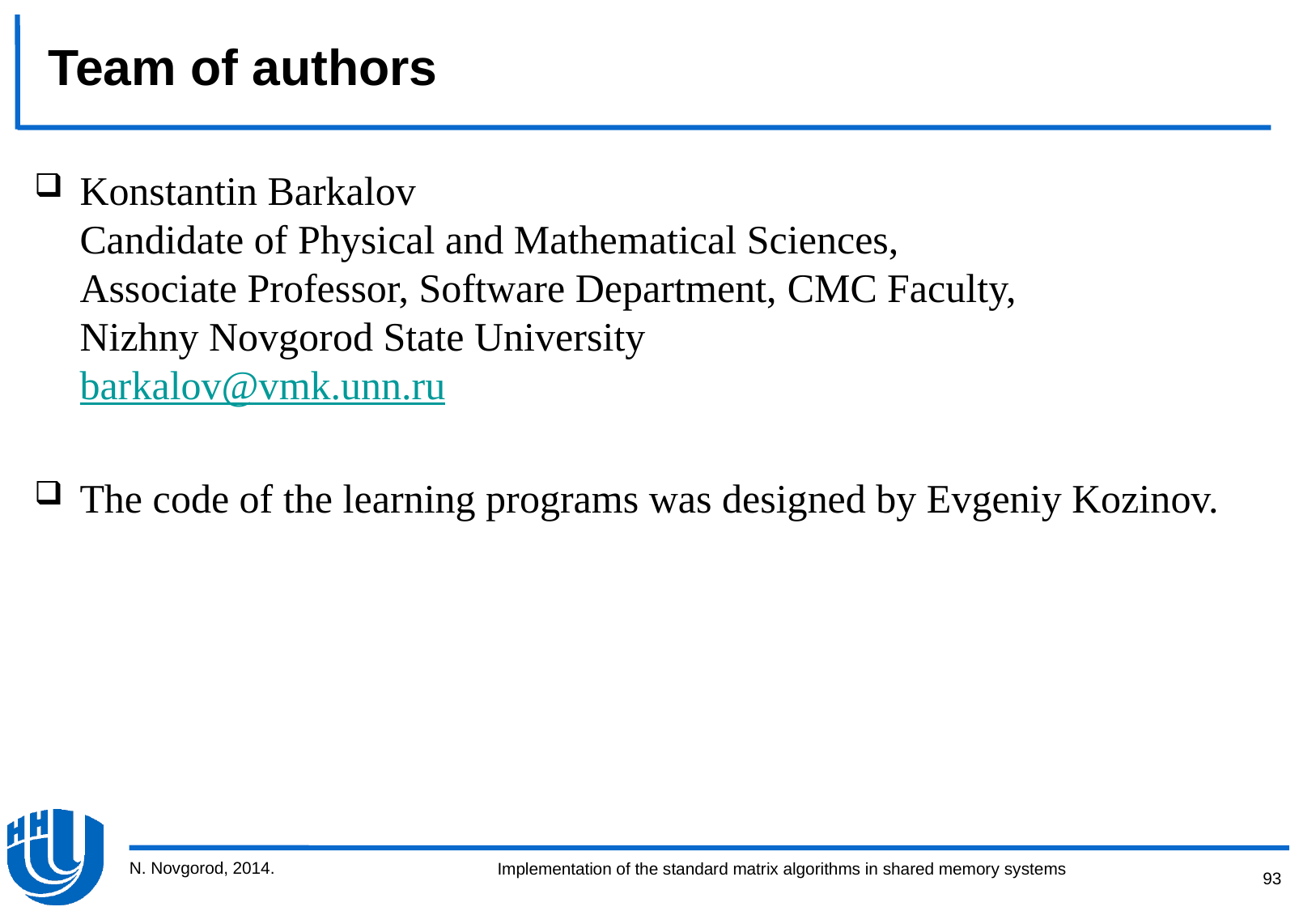

# Team of authors
Konstantin Barkalov
Candidate of Physical and Mathematical Sciences,
Associate Professor, Software Department, CMC Faculty,
Nizhny Novgorod State University
barkalov@vmk.unn.ru

The code of the learning programs was designed by Evgeniy Kozinov.
N. Novgorod, 2014.
93
Implementation of the standard matrix algorithms in shared memory systems